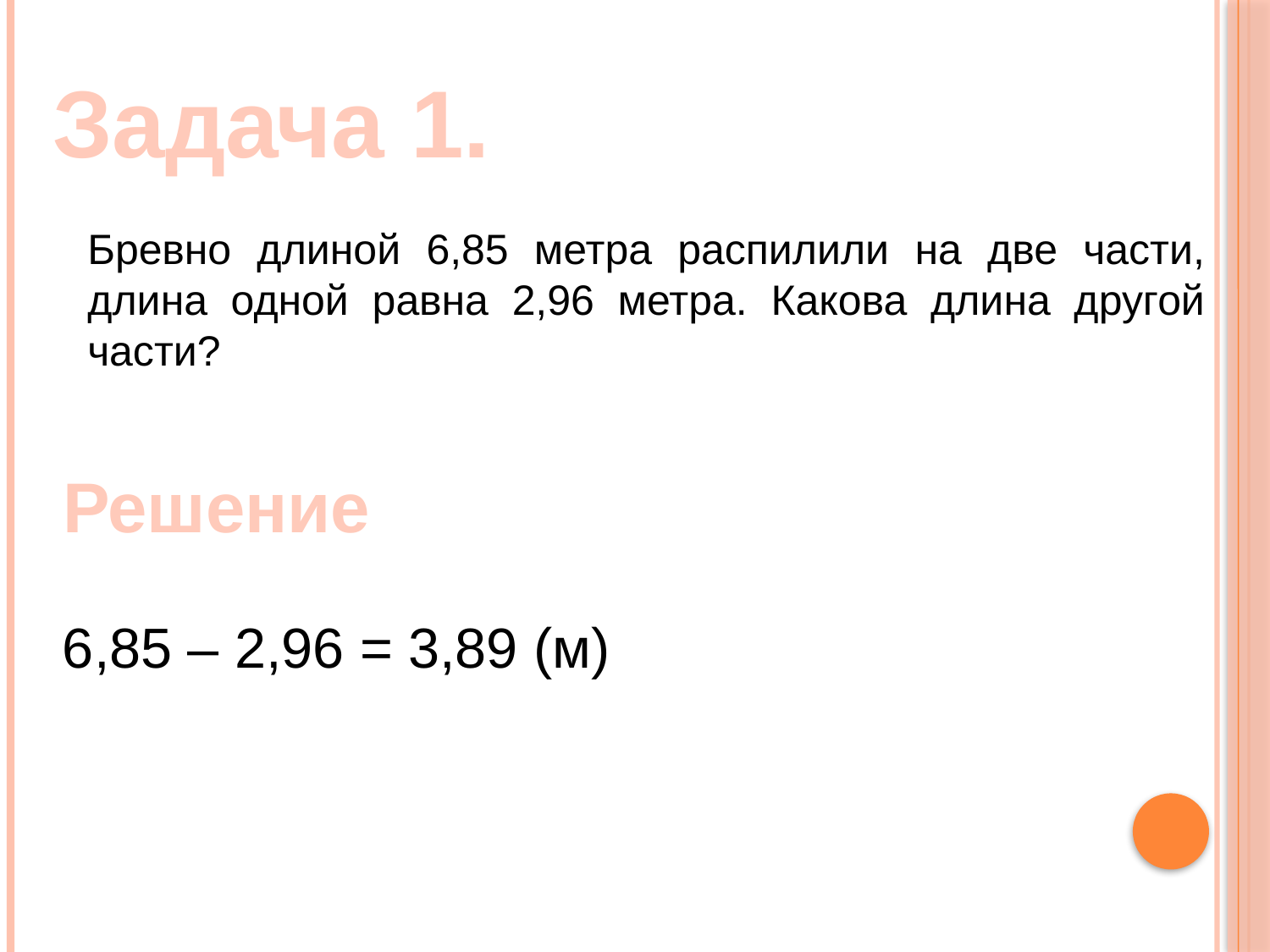

#
Задача 1.
Бревно длиной 6,85 метра распилили на две части, длина одной равна 2,96 метра. Какова длина другой части?

Решение
6,85 – 2,96 = 3,89 (м)